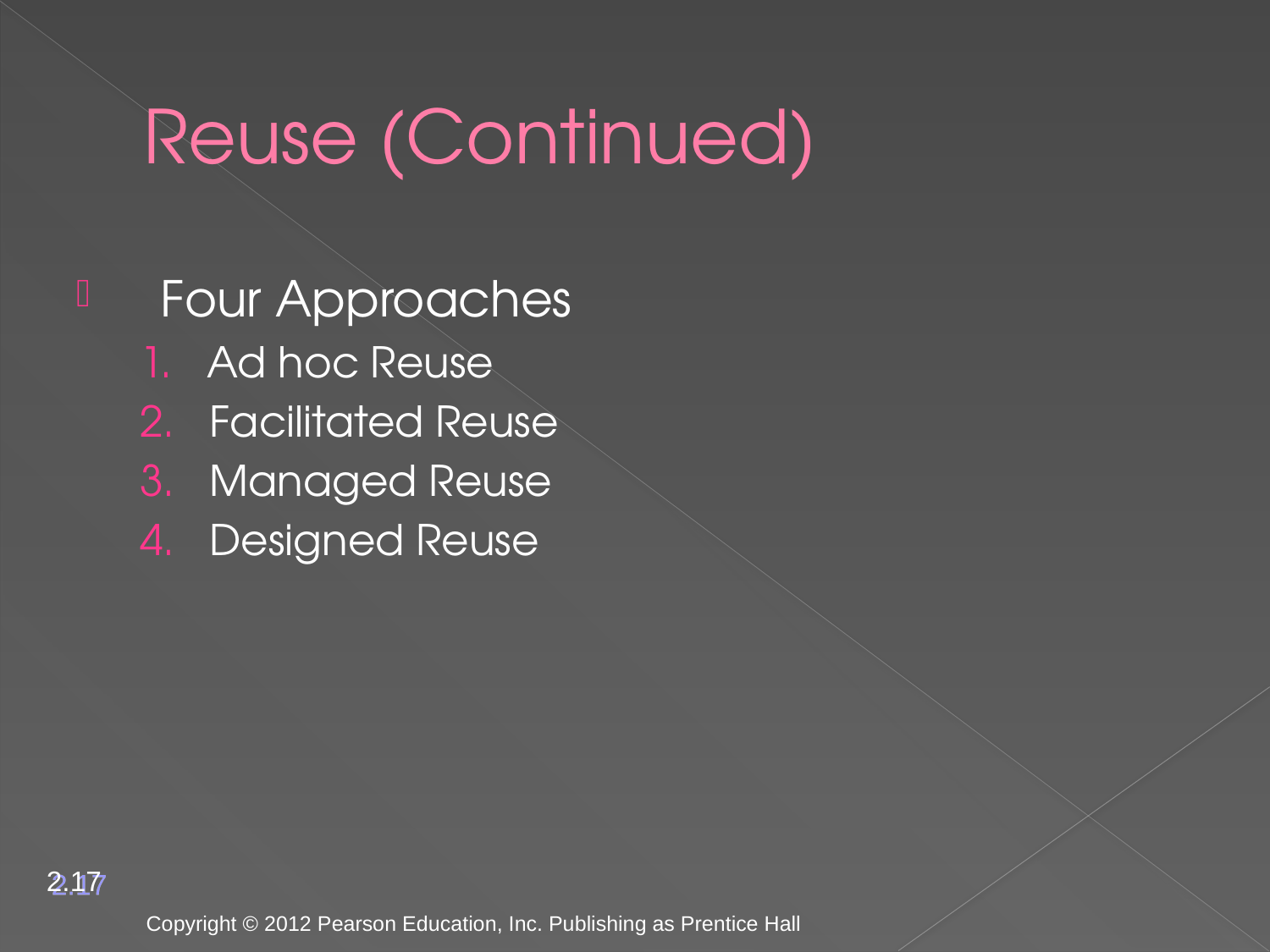

Four Approaches
1.   Ad hoc Reuse
2.   Facilitated Reuse
3.   Managed Reuse
4.   Designed Reuse
Reuse (Continued)
2.17
Copyright © 2012 Pearson Education, Inc. Publishing as Prentice Hall